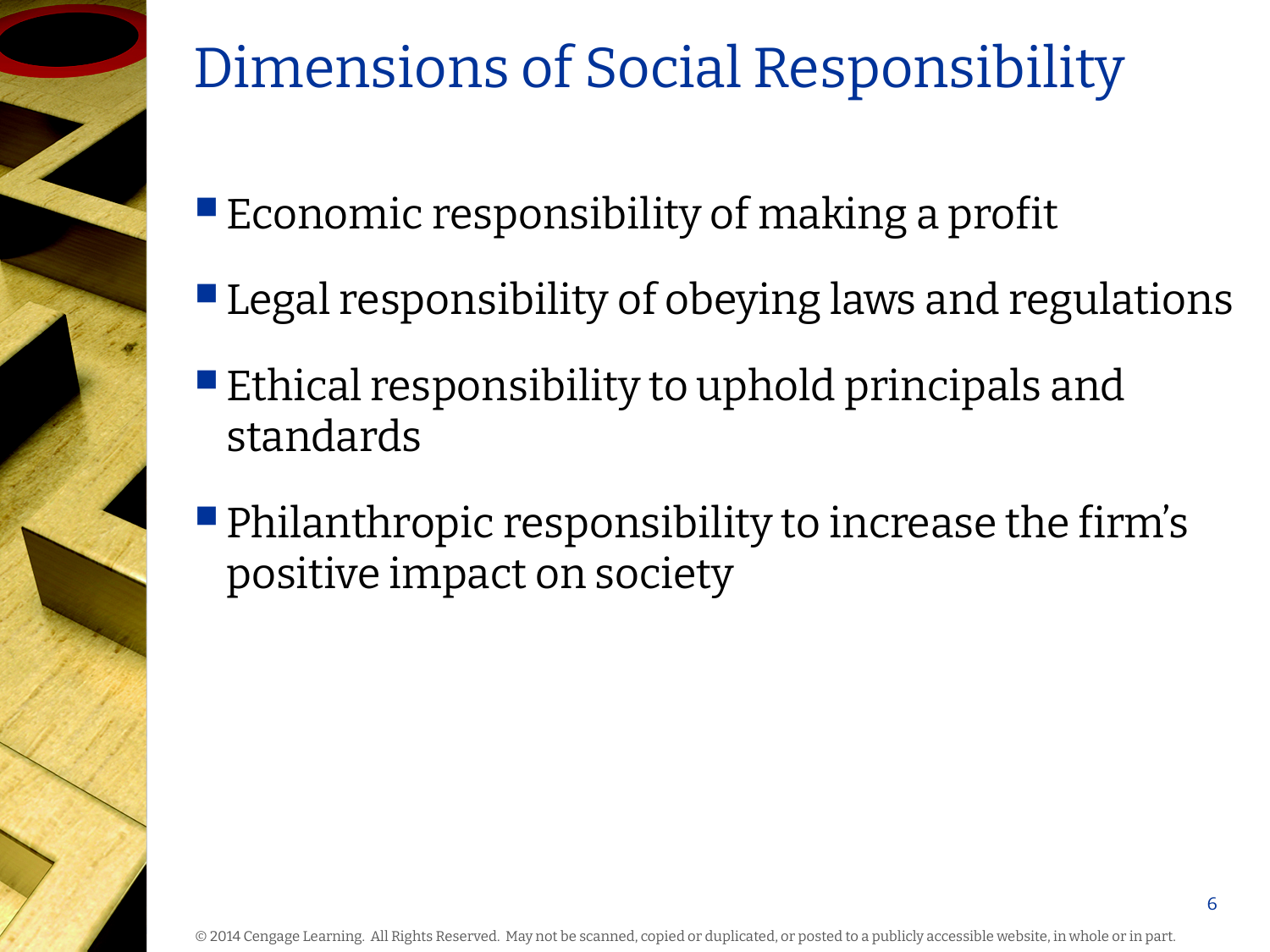

# Dimensions of Social Responsibility
Economic responsibility of making a profit
Legal responsibility of obeying laws and regulations
Ethical responsibility to uphold principals and standards
Philanthropic responsibility to increase the firm’s positive impact on society

6